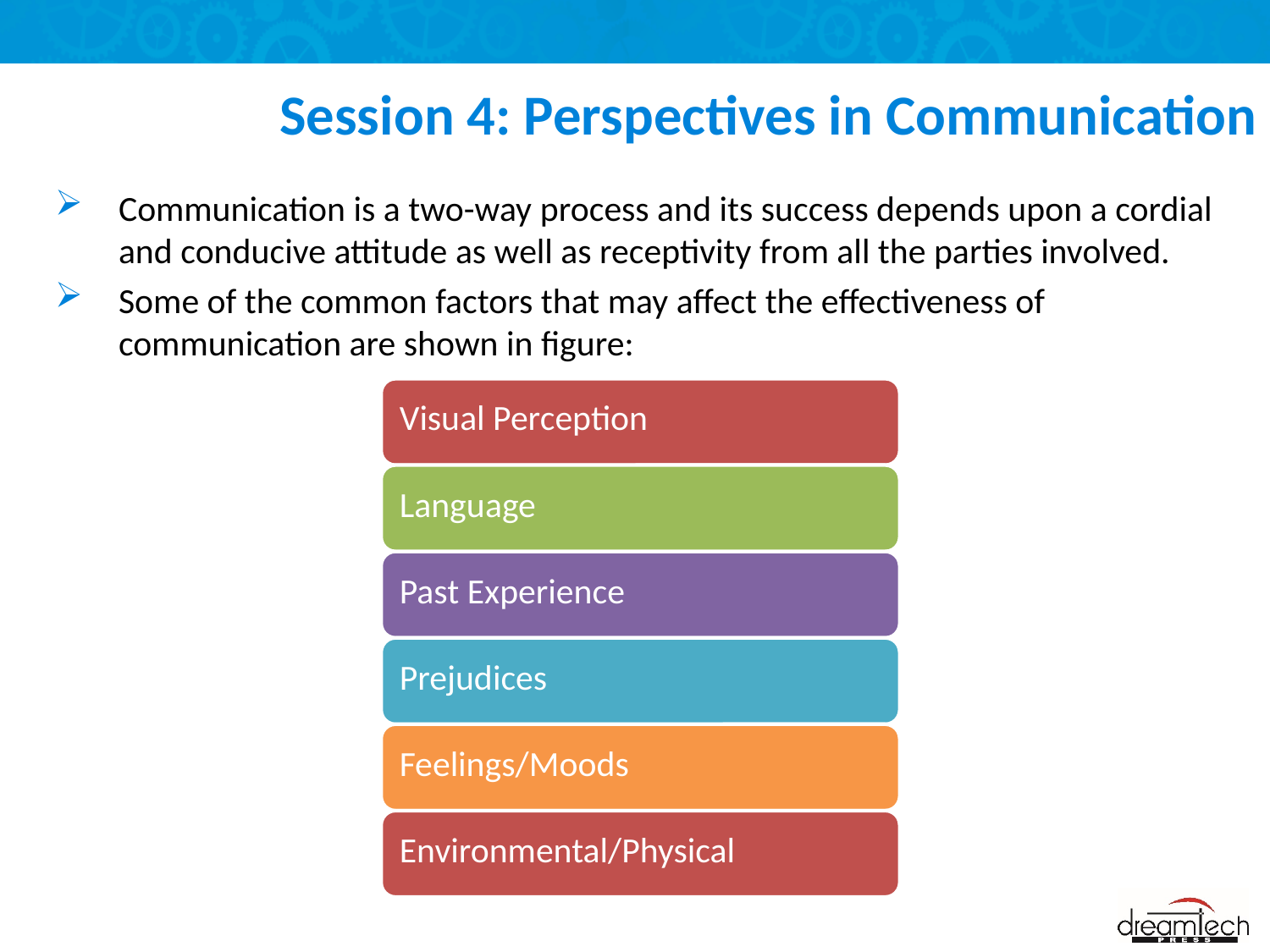

# Session 4: Perspectives in Communication
Communication is a two-way process and its success depends upon a cordial and conducive attitude as well as receptivity from all the parties involved.
Some of the common factors that may affect the effectiveness of communication are shown in figure:

Visual Perception
Language
Past Experience
Prejudices
Feelings/Moods
Environmental/Physical